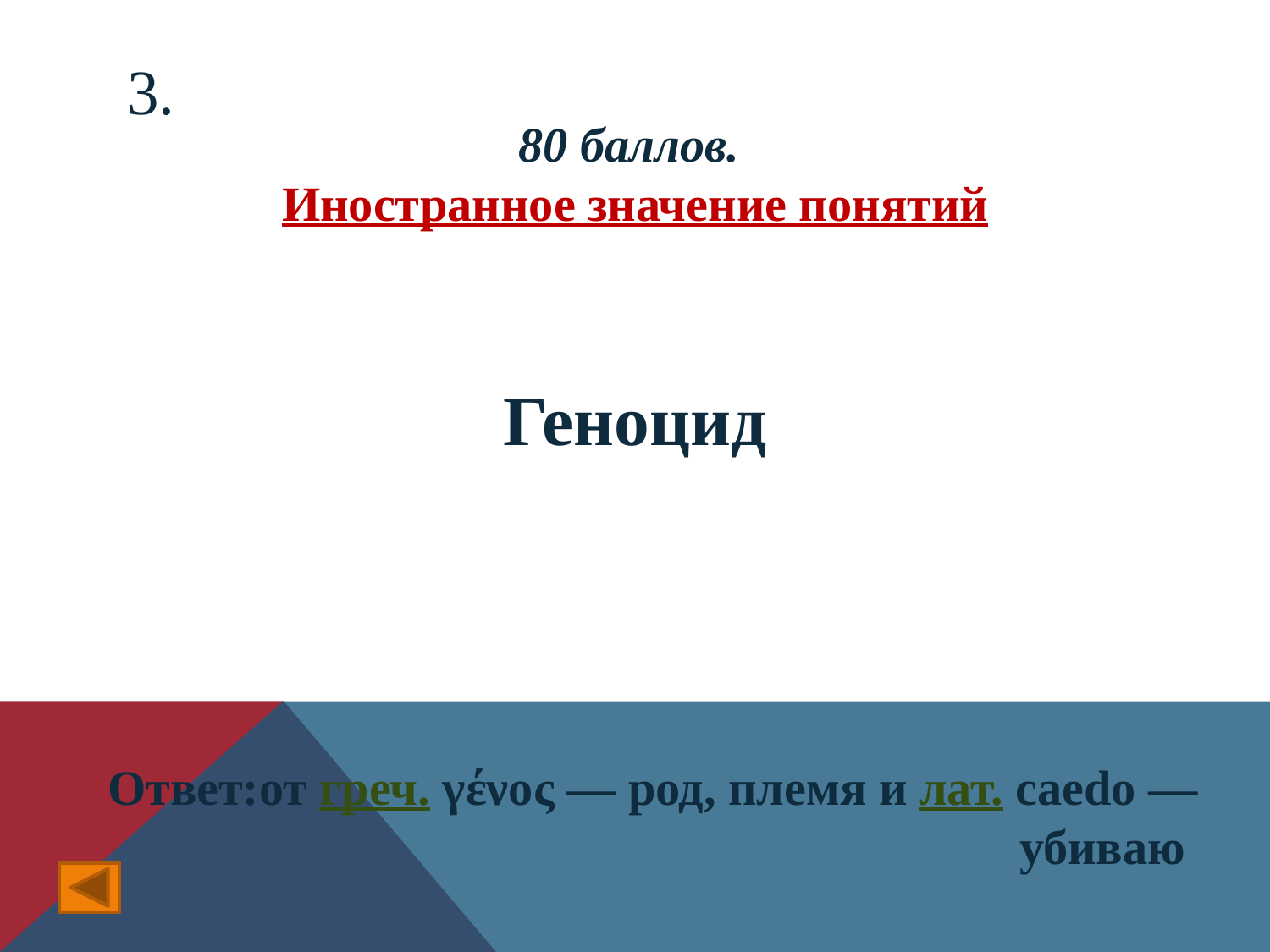

# 3.
80 баллов.
Иностранное значение понятий

Геноцид

Ответ:от греч. γένος — род, племя и лат. caedo — убиваю